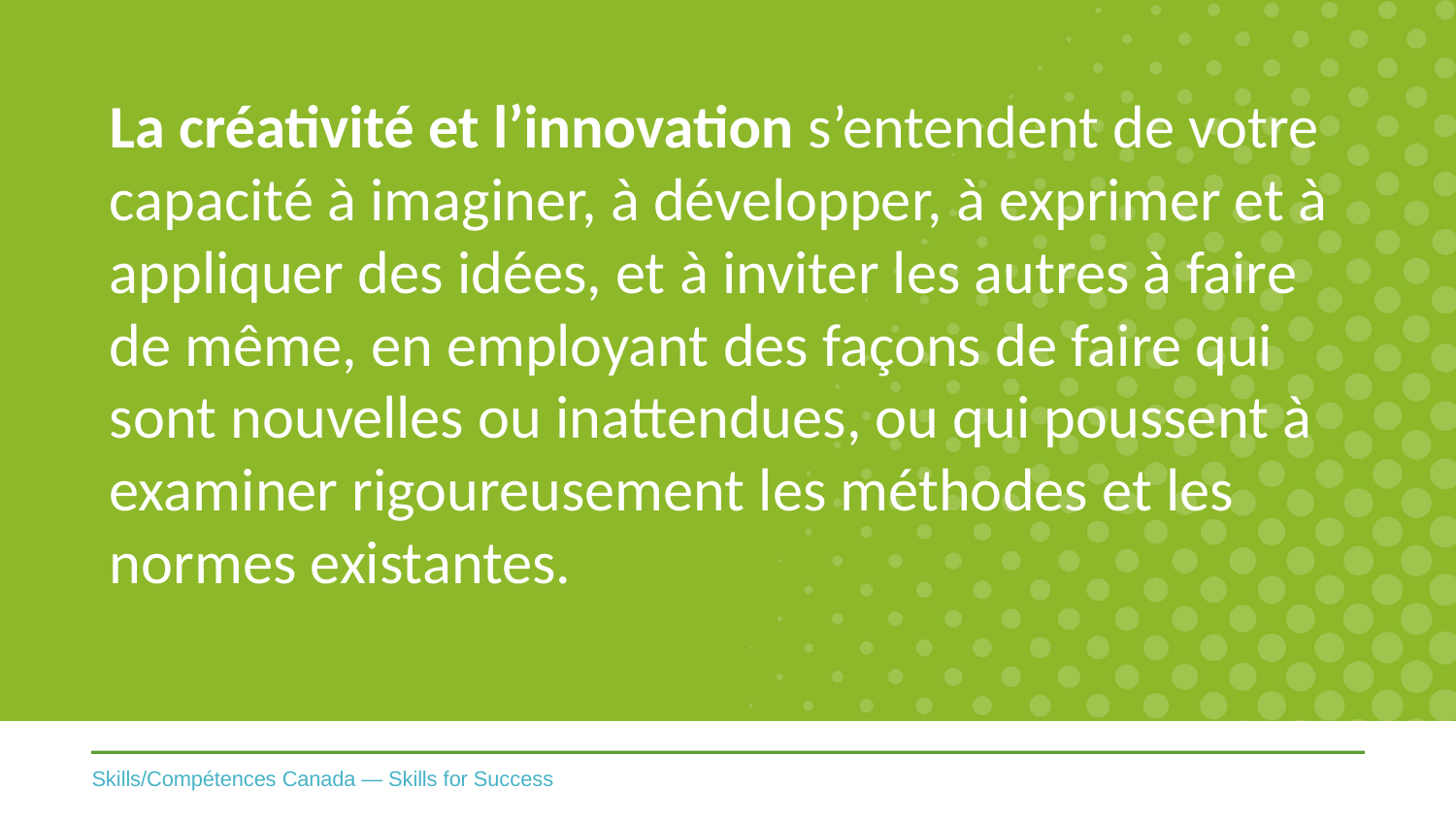

La créativité et l’innovation s’entendent de votre capacité à imaginer, à développer, à exprimer et à appliquer des idées, et à inviter les autres à faire de même, en employant des façons de faire qui sont nouvelles ou inattendues, ou qui poussent à examiner rigoureusement les méthodes et les normes existantes.